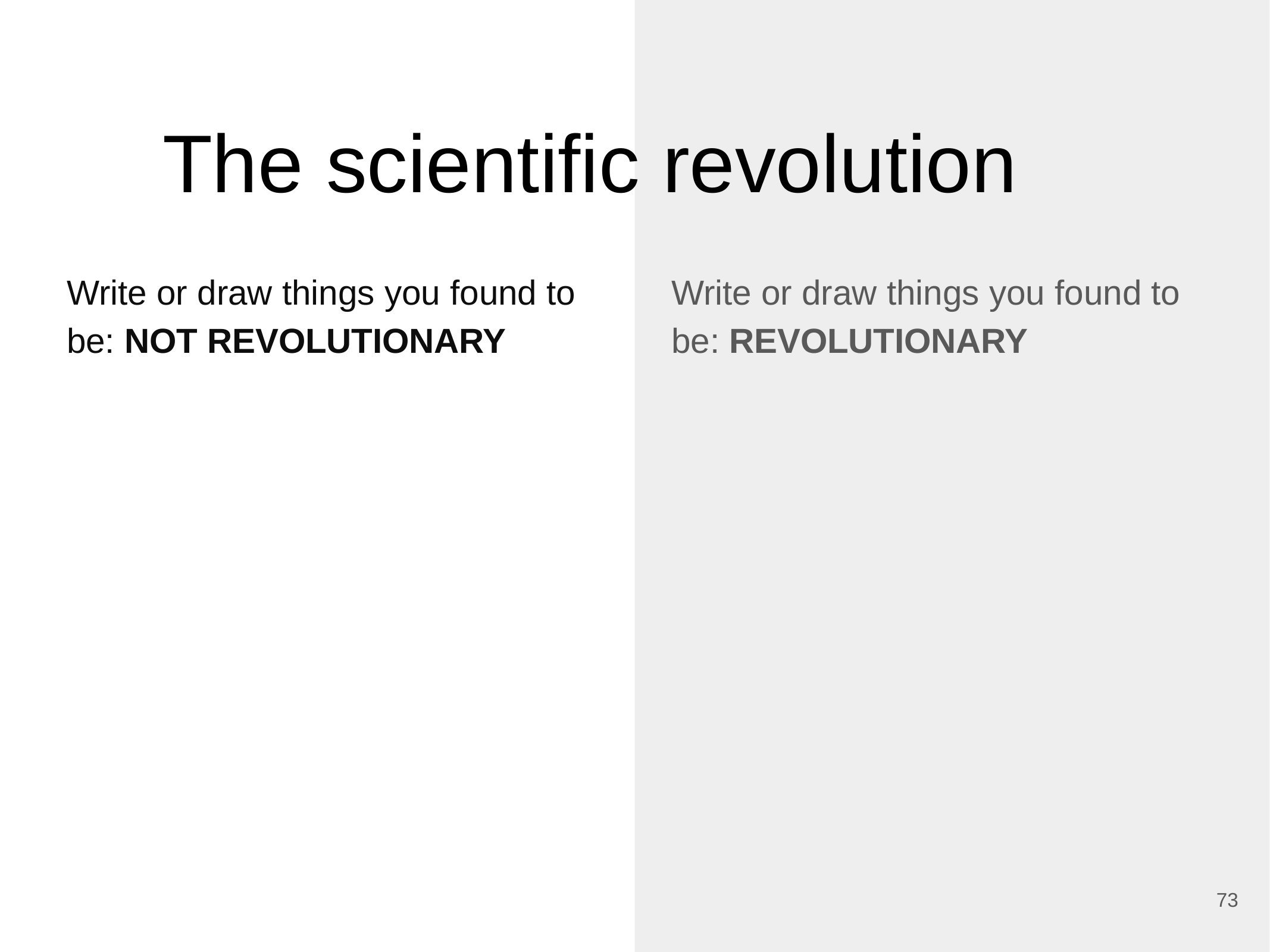

# The scientific revolution
Write or draw things you found to be: NOT REVOLUTIONARY
Write or draw things you found to be: REVOLUTIONARY
73